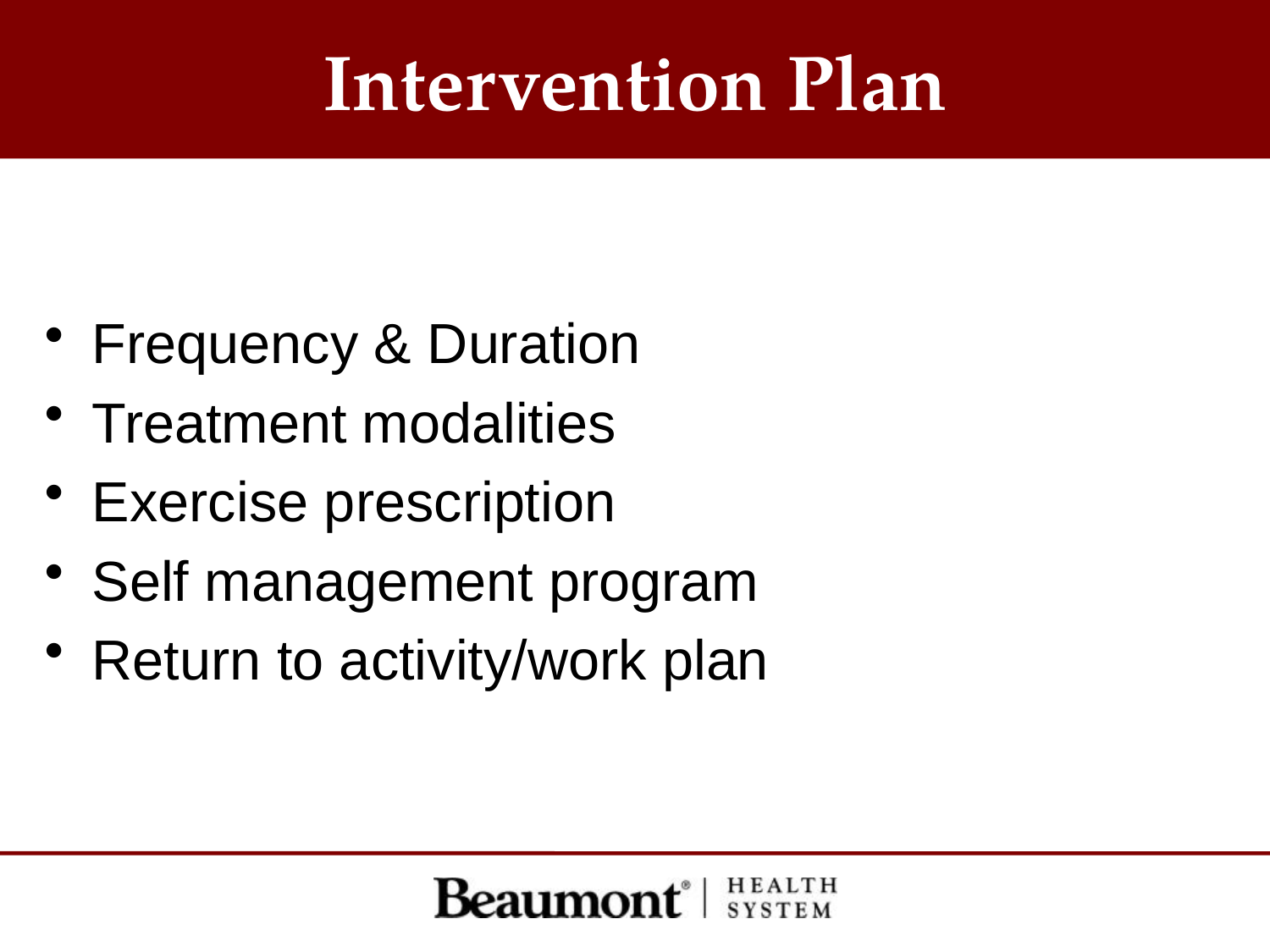

# Intervention Plan

Frequency & Duration
Treatment modalities
Exercise prescription
Self management program
Return to activity/work plan